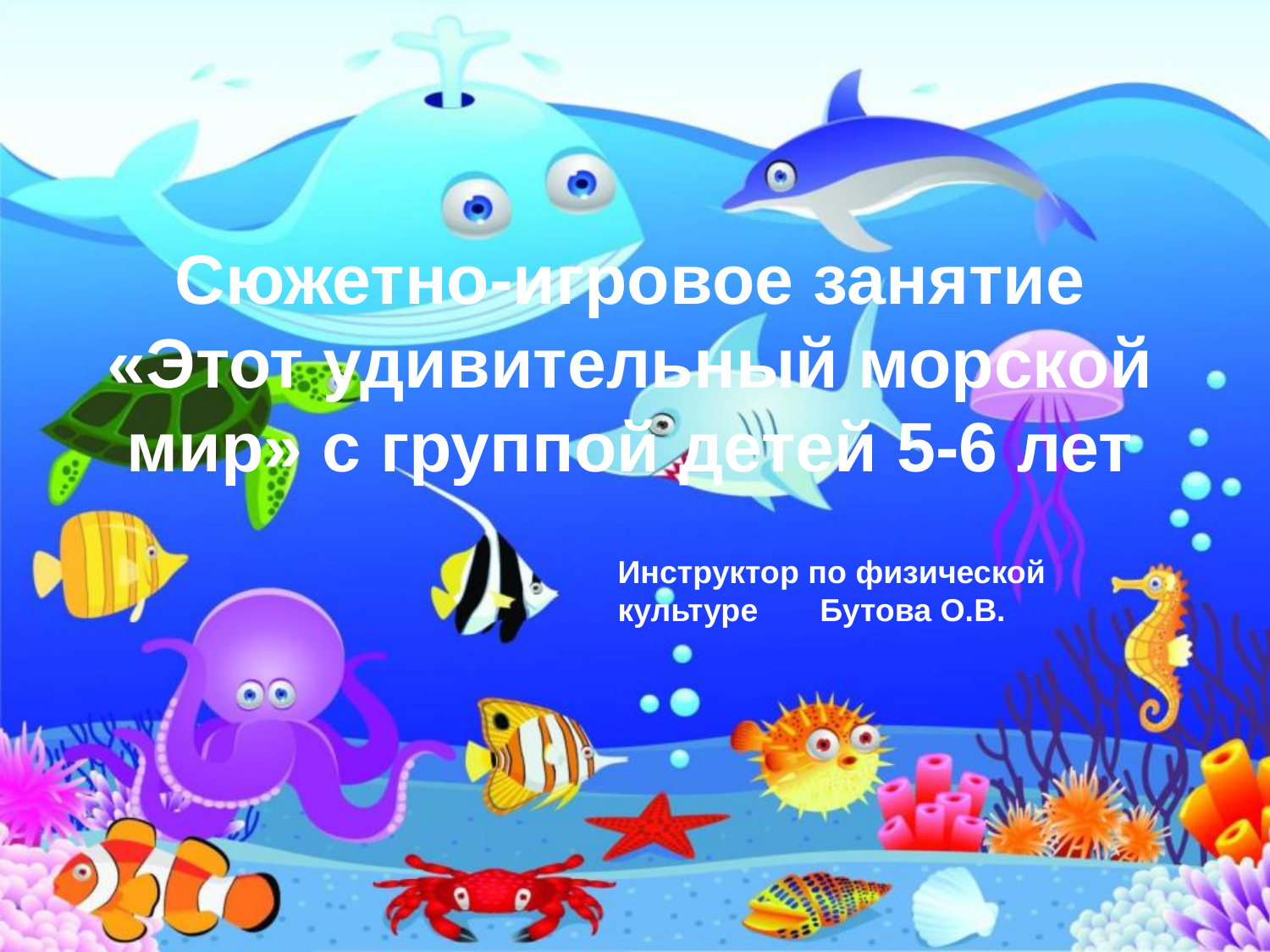

Сюжетно-игровое занятие «Этот удивительный морской мир» с группой детей 5-6 лет
Инструктор по физической культуре       Бутова О.В.